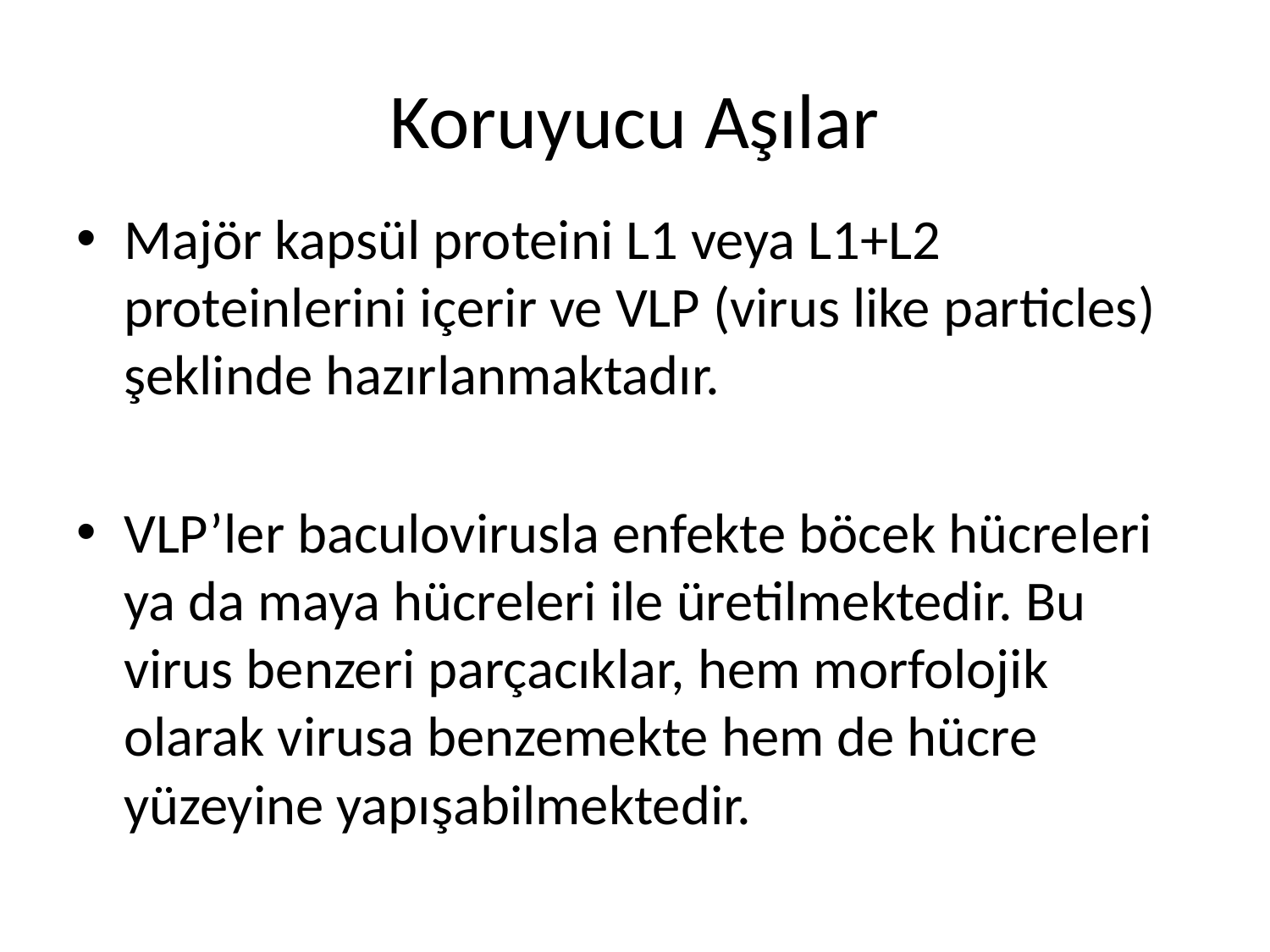

# Koruyucu Aşılar
Majör kapsül proteini L1 veya L1+L2 proteinlerini içerir ve VLP (virus like particles) şeklinde hazırlanmaktadır.

VLP’ler baculovirusla enfekte böcek hücreleri ya da maya hücreleri ile üretilmektedir. Bu virus benzeri parçacıklar, hem morfolojik olarak virusa benzemekte hem de hücre yüzeyine yapışabilmektedir.